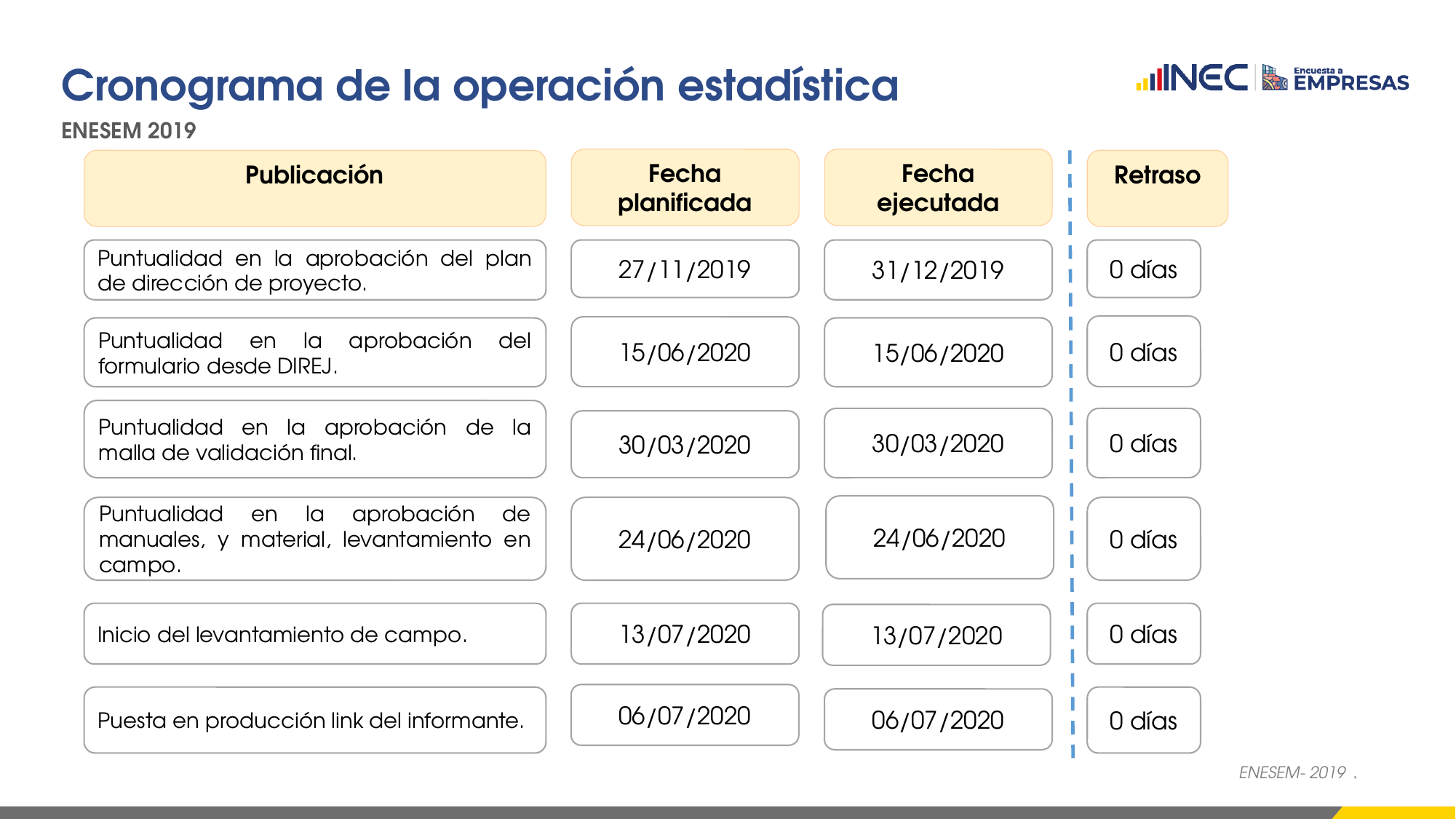

# Cronograma de la operación estadística
ENESEM 2019
Fecha ejecutada
Fecha planificada
Publicación

Retraso

Puntualidad en la aprobación del plan de dirección de proyecto.
27/11/2019
31/12/2019
0 días
0 días
15/06/2020
Puntualidad en la aprobación del formulario desde DIREJ.
15/06/2020
Puntualidad en la aprobación de la malla de validación final.
0 días
30/03/2020
30/03/2020
24/06/2020
Puntualidad en la aprobación de manuales, y material, levantamiento en campo.
24/06/2020
0 días
Inicio del levantamiento de campo.

13/07/2020

0 días

13/07/2020

06/07/2020

0 días
Puesta en producción link del informante.

06/07/2020

ENESEM- 2019